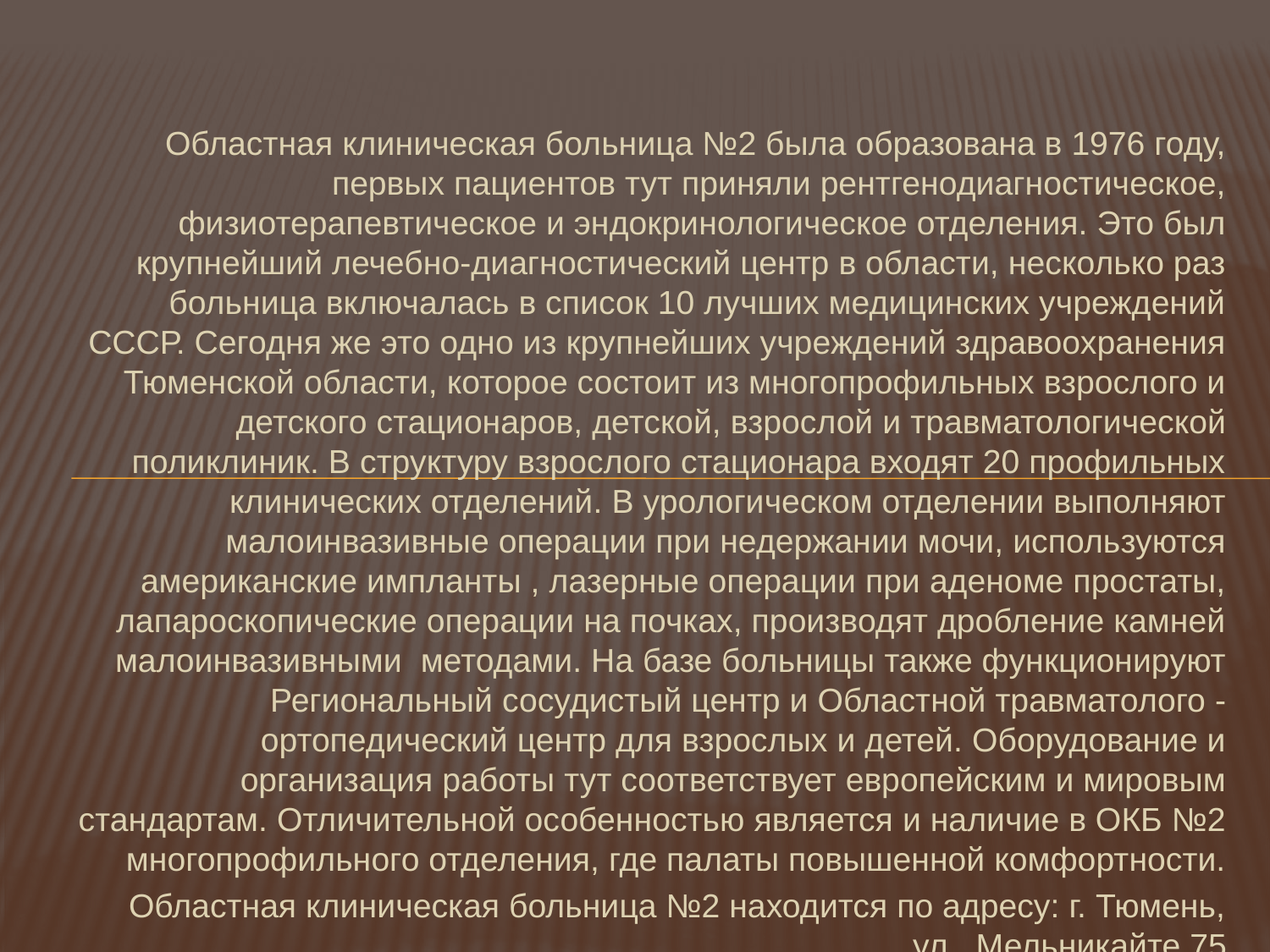

Областная клиническая больница №2 была образована в 1976 году, первых пациентов тут приняли рентгенодиагностическое, физиотерапевтическое и эндокринологическое отделения. Это был крупнейший лечебно-диагностический центр в области, несколько раз больница включалась в список 10 лучших медицинских учреждений СССР. Сегодня же это одно из крупнейших учреждений здравоохранения Тюменской области, которое состоит из многопрофильных взрослого и детского стационаров, детской, взрослой и травматологической поликлиник. В структуру взрослого стационара входят 20 профильных клинических отделений. В урологическом отделении выполняют малоинвазивные операции при недержании мочи, используются американские импланты , лазерные операции при аденоме простаты, лапароскопические операции на почках, производят дробление камней малоинвазивными  методами. На базе больницы также функционируют Региональный сосудистый центр и Областной травматолого - ортопедический центр для взрослых и детей. Оборудование и организация работы тут соответствует европейским и мировым стандартам. Отличительной особенностью является и наличие в ОКБ №2 многопрофильного отделения, где палаты повышенной комфортности.
Областная клиническая больница №2 находится по адресу: г. Тюмень, ул.  Мельникайте 75
Главный врач -Сливкина Наталья Александровна